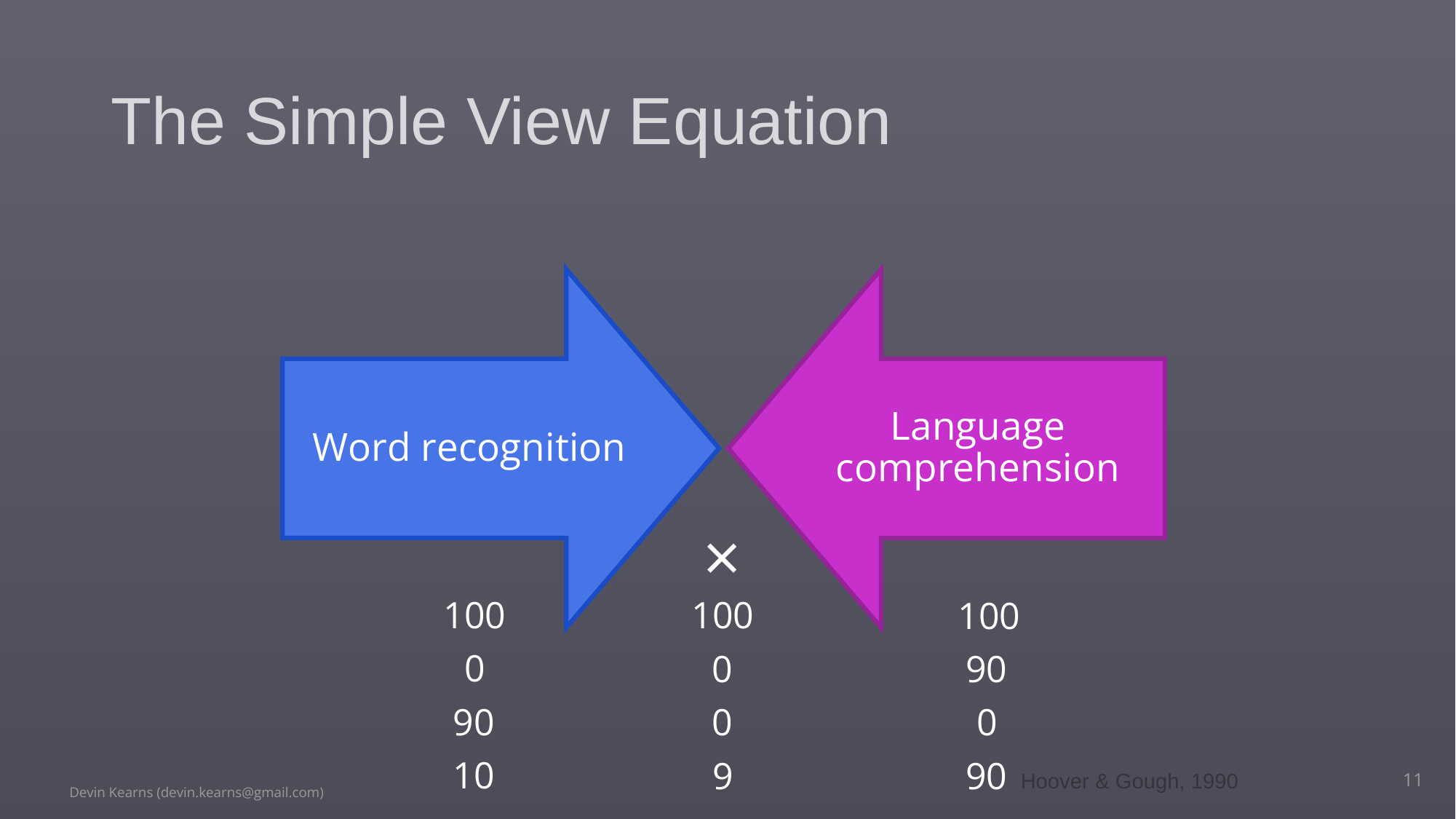

# The Simple View Equation
Word recognition
Language comprehension
×
100
100
100
0
0
90
90
0
0
10
9
90
11
Devin Kearns (devin.kearns@gmail.com)
Hoover & Gough, 1990